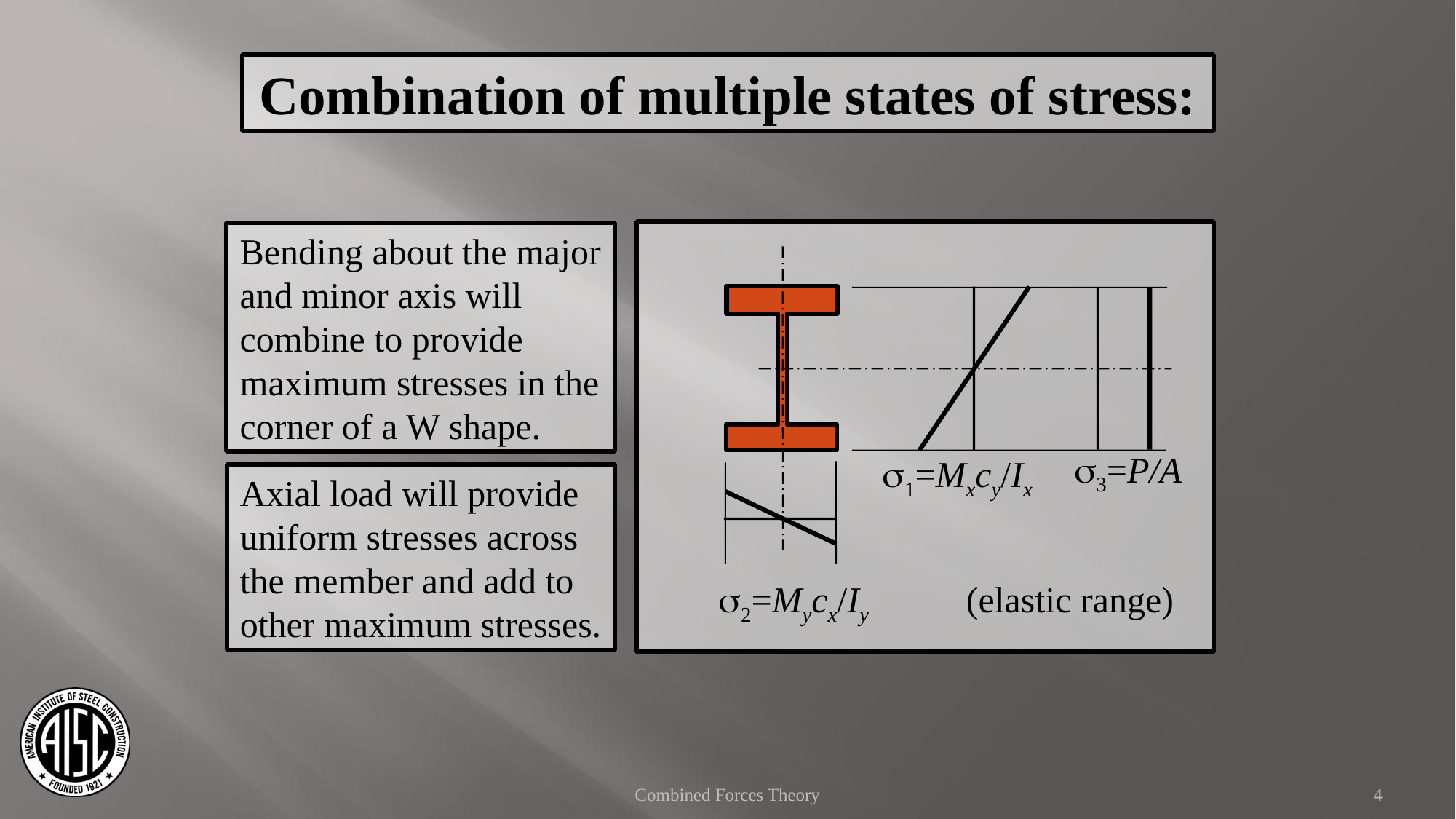

Combination of multiple states of stress:
Bending about the major and minor axis will combine to provide maximum stresses in the corner of a W shape.

σ3=P/A
σ1=Mxcy/Ix

Axial load will provide uniform stresses across the member and add to other maximum stresses.

σ2=Mycx/Iy
(elastic range)
Combined Forces Theory
4